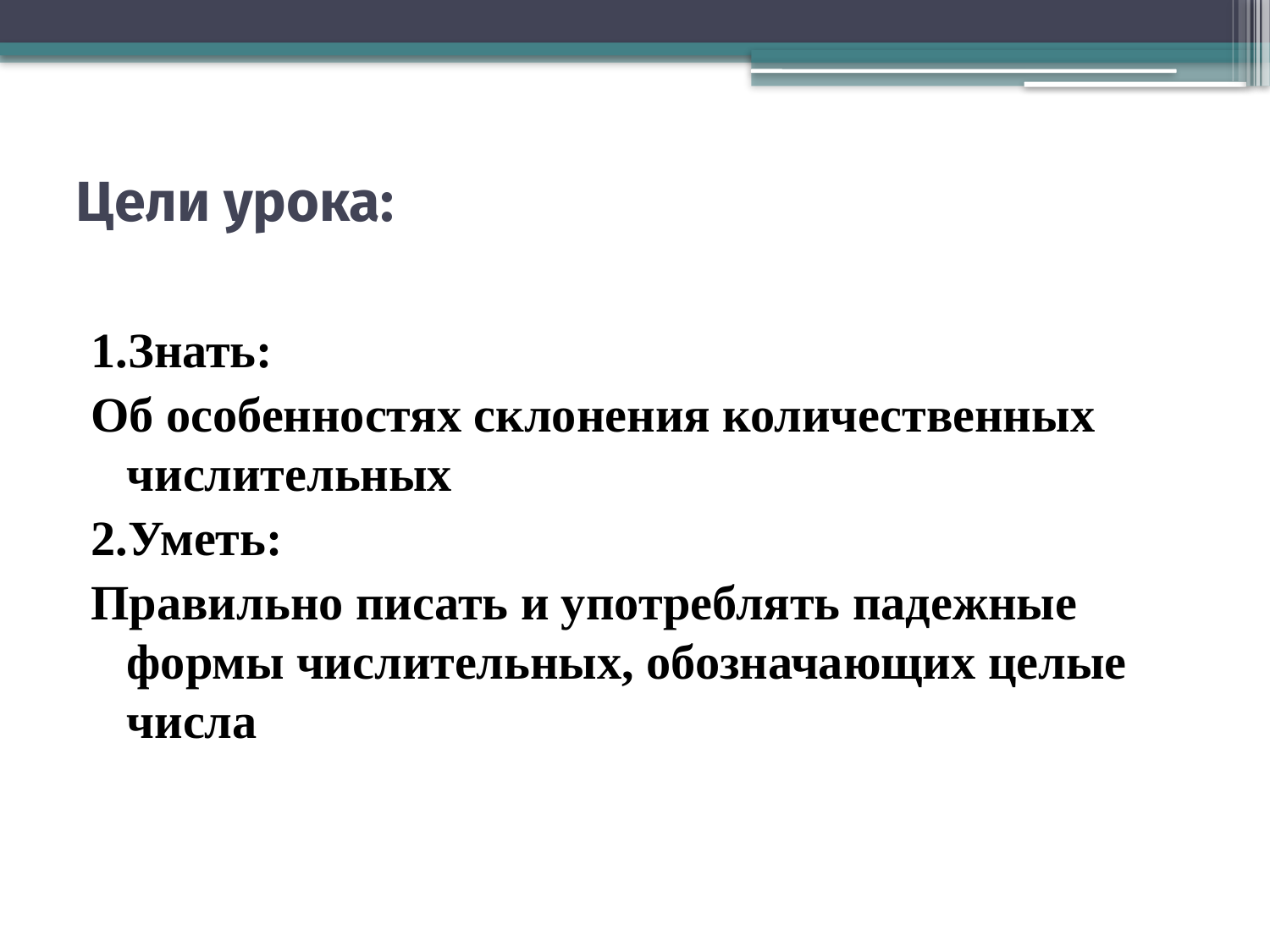

# Цели урока:
1.Знать:
Об особенностях склонения количественных числительных
2.Уметь:
Правильно писать и употреблять падежные формы числительных, обозначающих целые числа